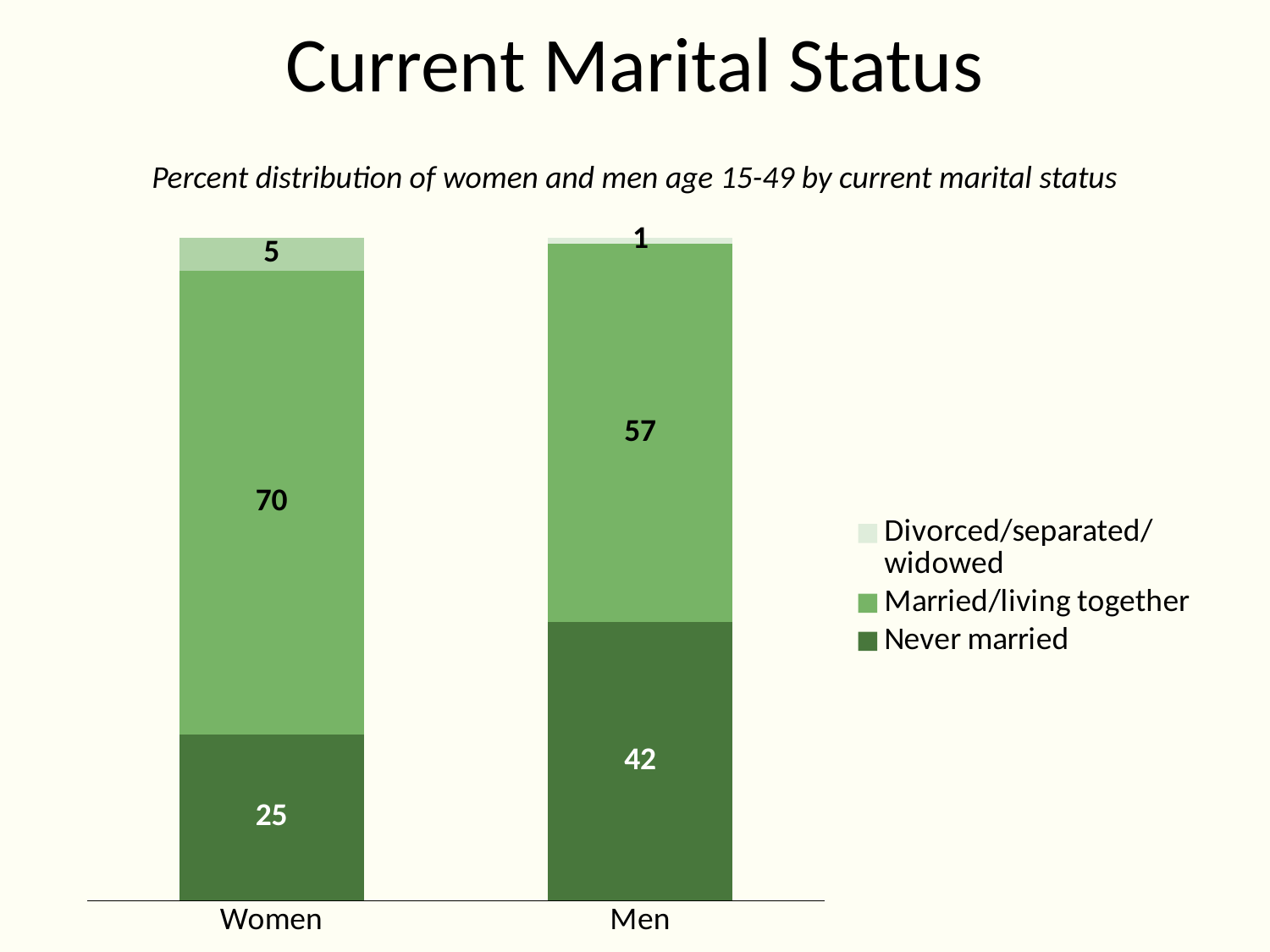

# Current Marital Status
Percent distribution of women and men age 15-49 by current marital status

### Chart

| Category | Never married | Married/living together | Divorced/separated/ widowed |
|---|---|---|---|
| Women | 25.0 | 70.0 | 5.0 |
| Men | 42.0 | 57.0 | 1.0 |